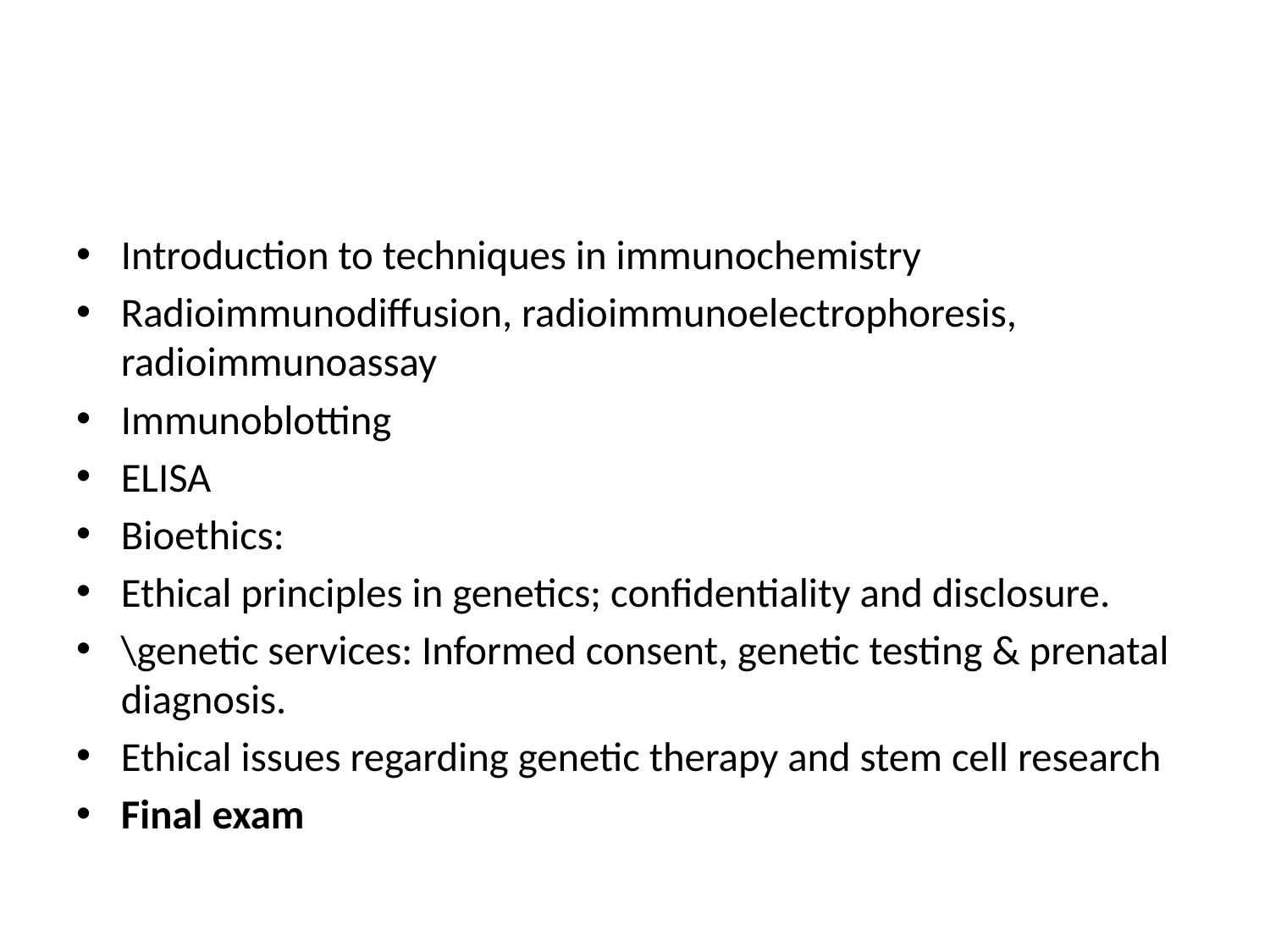

#
Introduction to techniques in immunochemistry
Radioimmunodiffusion, radioimmunoelectrophoresis, radioimmunoassay
Immunoblotting
ELISA
Bioethics:
Ethical principles in genetics; confidentiality and disclosure.
\genetic services: Informed consent, genetic testing & prenatal diagnosis.
Ethical issues regarding genetic therapy and stem cell research
Final exam